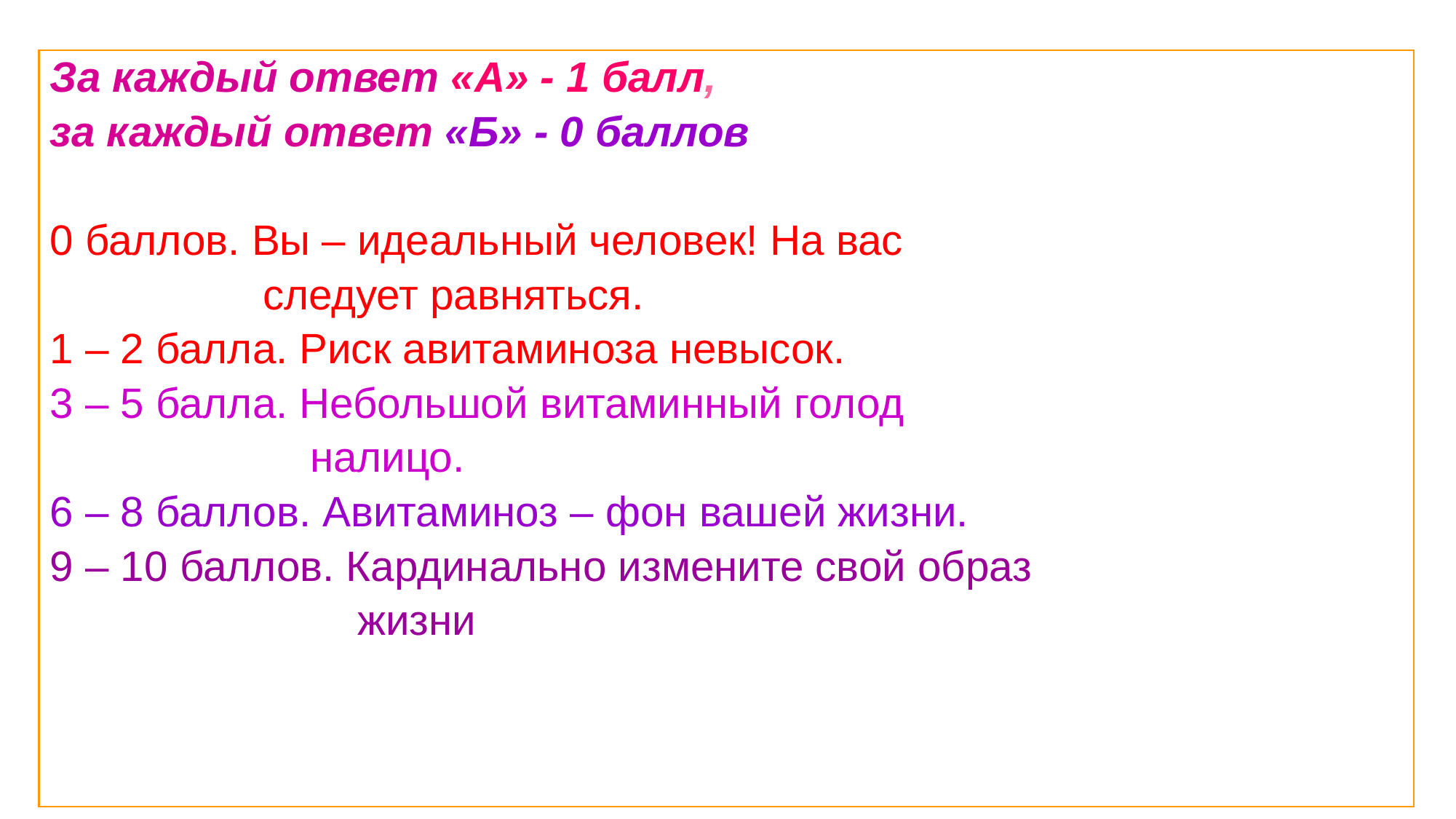

За каждый ответ «А» - 1 балл,
за каждый ответ «Б» - 0 баллов

0 баллов. Вы – идеальный человек! На вас
                  следует равняться.
1 – 2 балла. Риск авитаминоза невысок.
3 – 5 балла. Небольшой витаминный голод
                      налицо.
6 – 8 баллов. Авитаминоз – фон вашей жизни.
9 – 10 баллов. Кардинально измените свой образ
                          жизни